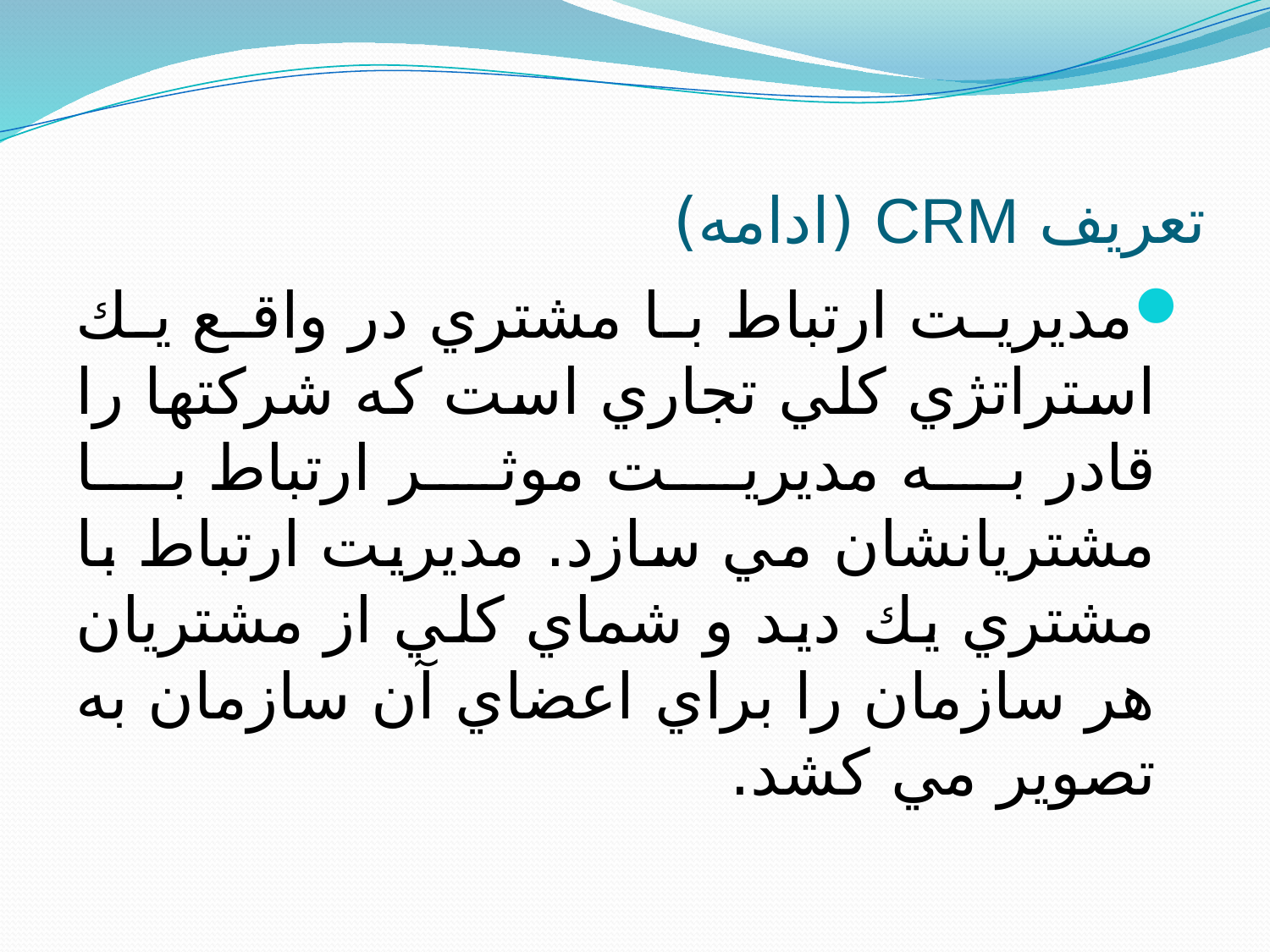

# تعریف CRM (ادامه)
مديريت ارتباط با مشتري در واقع يك استراتژي كلي تجاري است كه شركتها را قادر به مديريت موثر ارتباط با مشتريانشان مي سازد. مديريت ارتباط با مشتري يك ديد و شماي كلي از مشتريان هر سازمان را براي اعضاي آن سازمان به تصوير مي كشد.